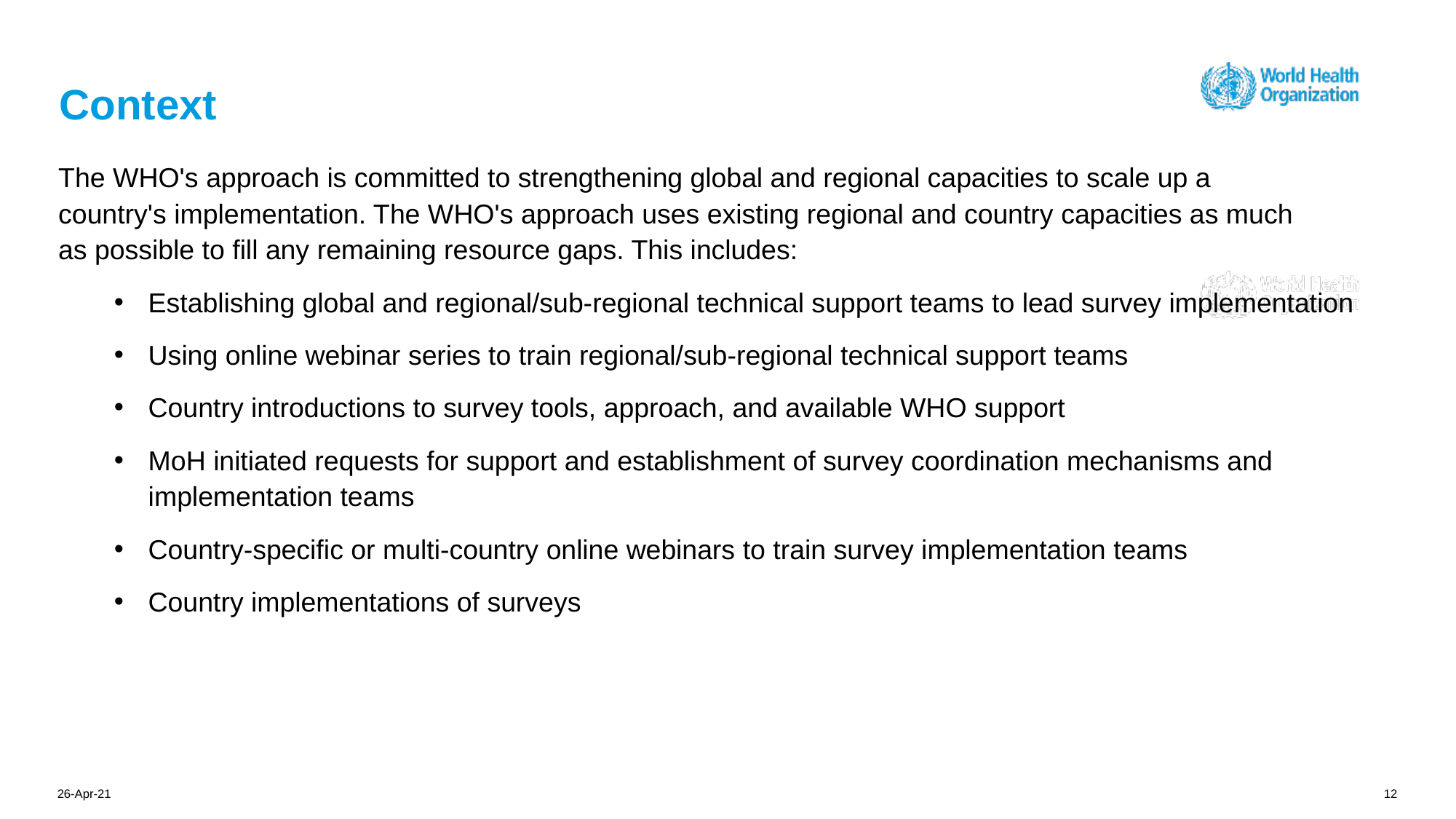

# Context
The WHO's approach is committed to strengthening global and regional capacities to scale up a country's implementation. The WHO's approach uses existing regional and country capacities as much as possible to fill any remaining resource gaps. This includes:
Establishing global and regional/sub-regional technical support teams to lead survey implementation
Using online webinar series to train regional/sub-regional technical support teams
Country introductions to survey tools, approach, and available WHO support
MoH initiated requests for support and establishment of survey coordination mechanisms and implementation teams
Country-specific or multi-country online webinars to train survey implementation teams
Country implementations of surveys

26-Apr-21

12